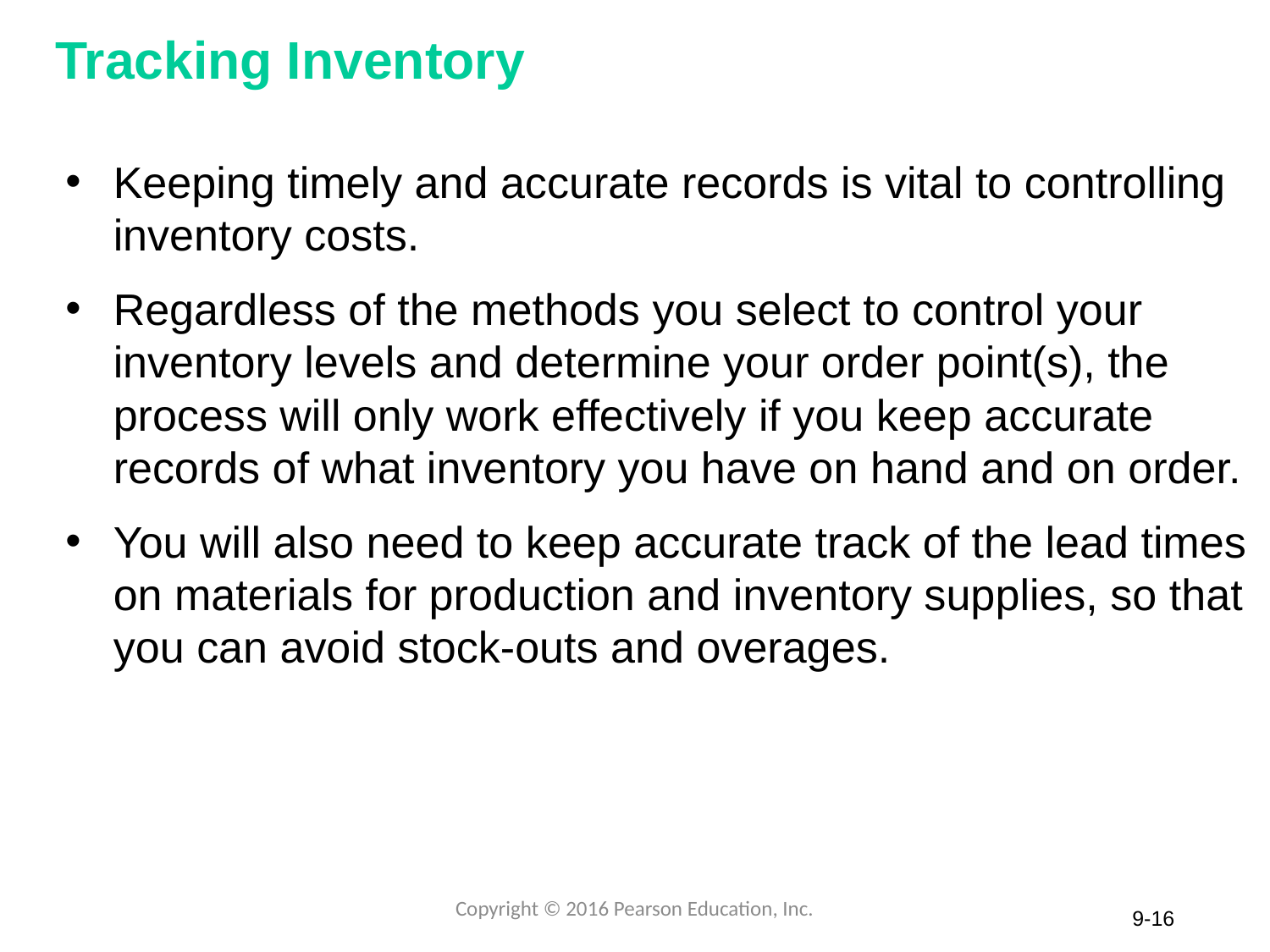

# Tracking Inventory
Keeping timely and accurate records is vital to controlling inventory costs.

Regardless of the methods you select to control your inventory levels and determine your order point(s), the process will only work effectively if you keep accurate records of what inventory you have on hand and on order.

You will also need to keep accurate track of the lead times on materials for production and inventory supplies, so that you can avoid stock-outs and overages.

Copyright © 2016 Pearson Education, Inc.